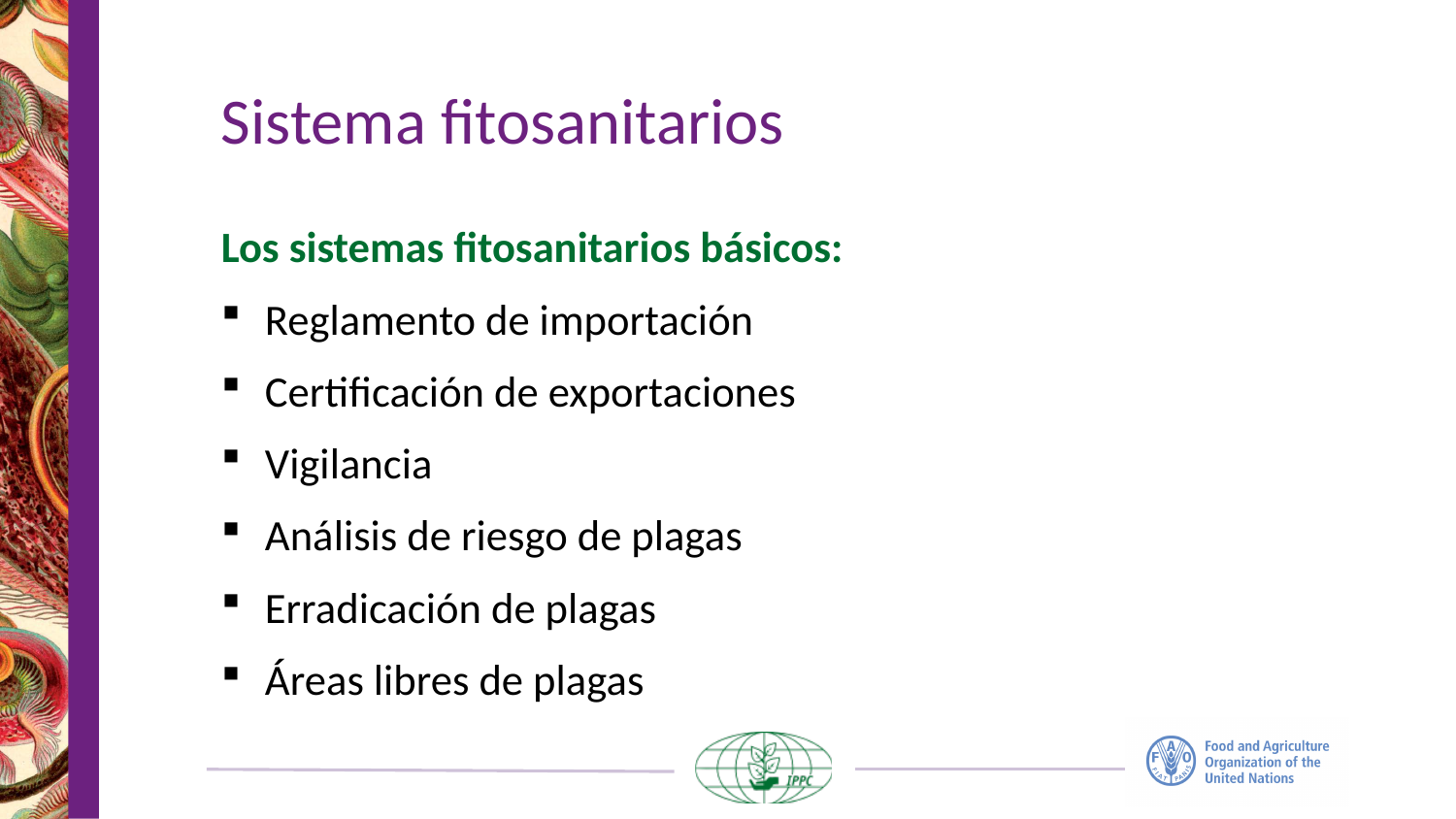

# Sistema fitosanitarios
Los sistemas fitosanitarios básicos:
Reglamento de importación
Certificación de exportaciones
Vigilancia
Análisis de riesgo de plagas
Erradicación de plagas
Áreas libres de plagas